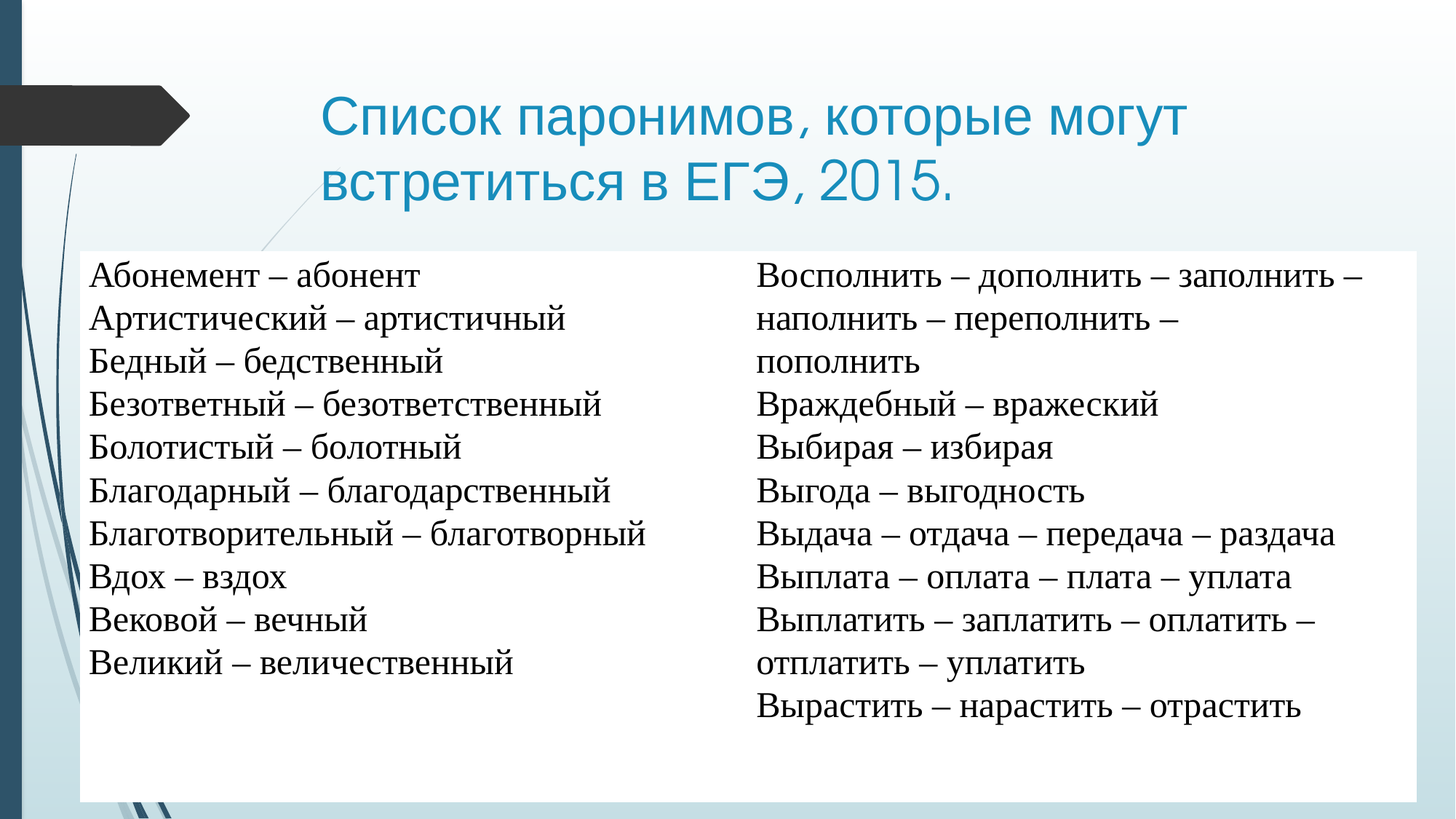

# Список паронимов, которые могут встретиться в ЕГЭ, 2015.
| Абонемент – абонент Артистический – артистичный Бедный – бедственный Безответный – безответственный Болотистый – болотный Благодарный – благодарственный Благотворительный – благотворный Вдох – вздох Вековой – вечный Великий – величественный | Восполнить – дополнить – заполнить – наполнить – переполнить – пополнить Враждебный – вражеский Выбирая – избирая Выгода – выгодность Выдача – отдача – передача – раздача Выплата – оплата – плата – уплата Выплатить – заплатить – оплатить – отплатить – уплатить Вырастить – нарастить – отрастить |
| --- | --- |